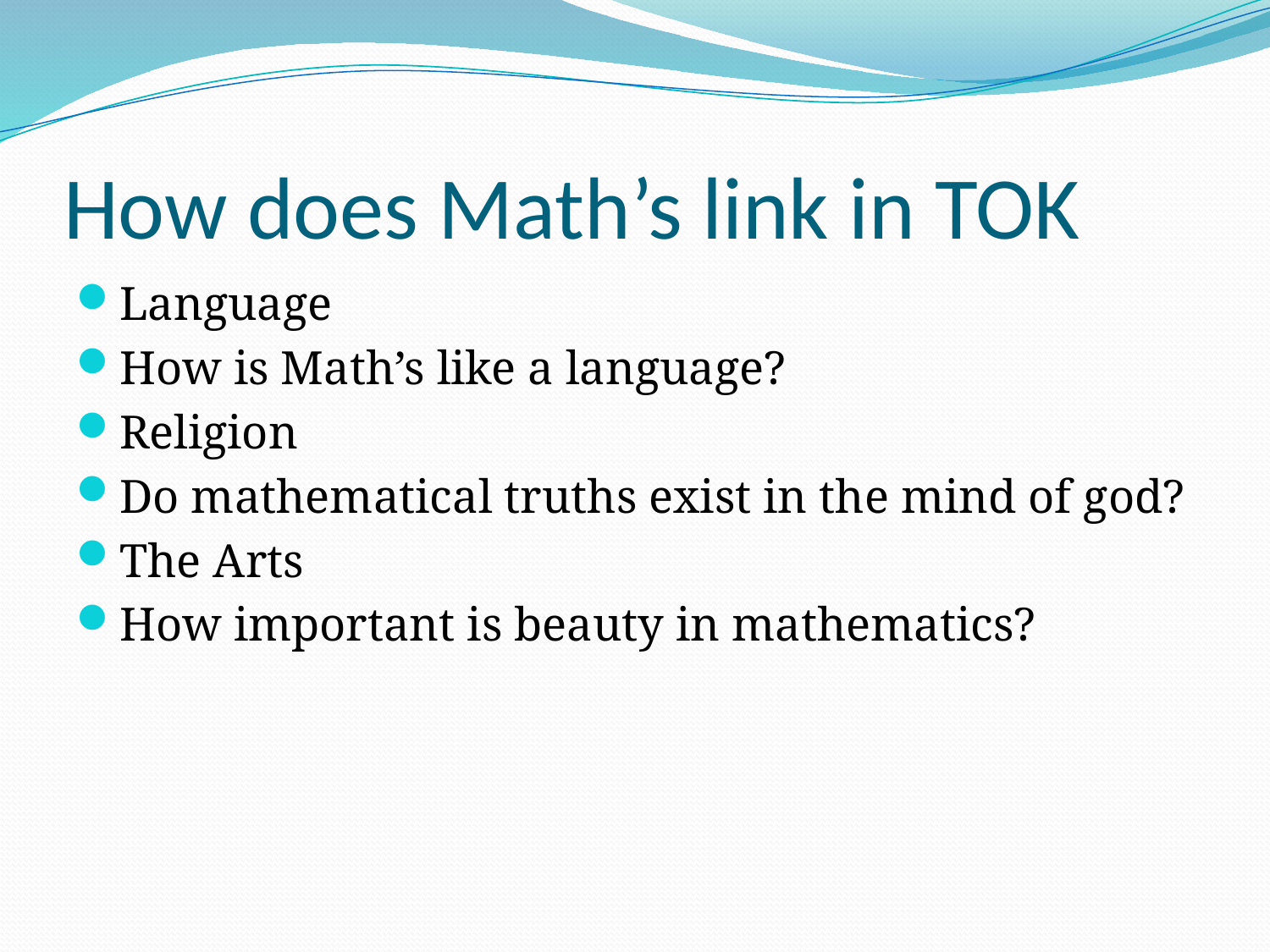

# How does Math’s link in TOK
Language
How is Math’s like a language?
Religion
Do mathematical truths exist in the mind of god?
The Arts
How important is beauty in mathematics?